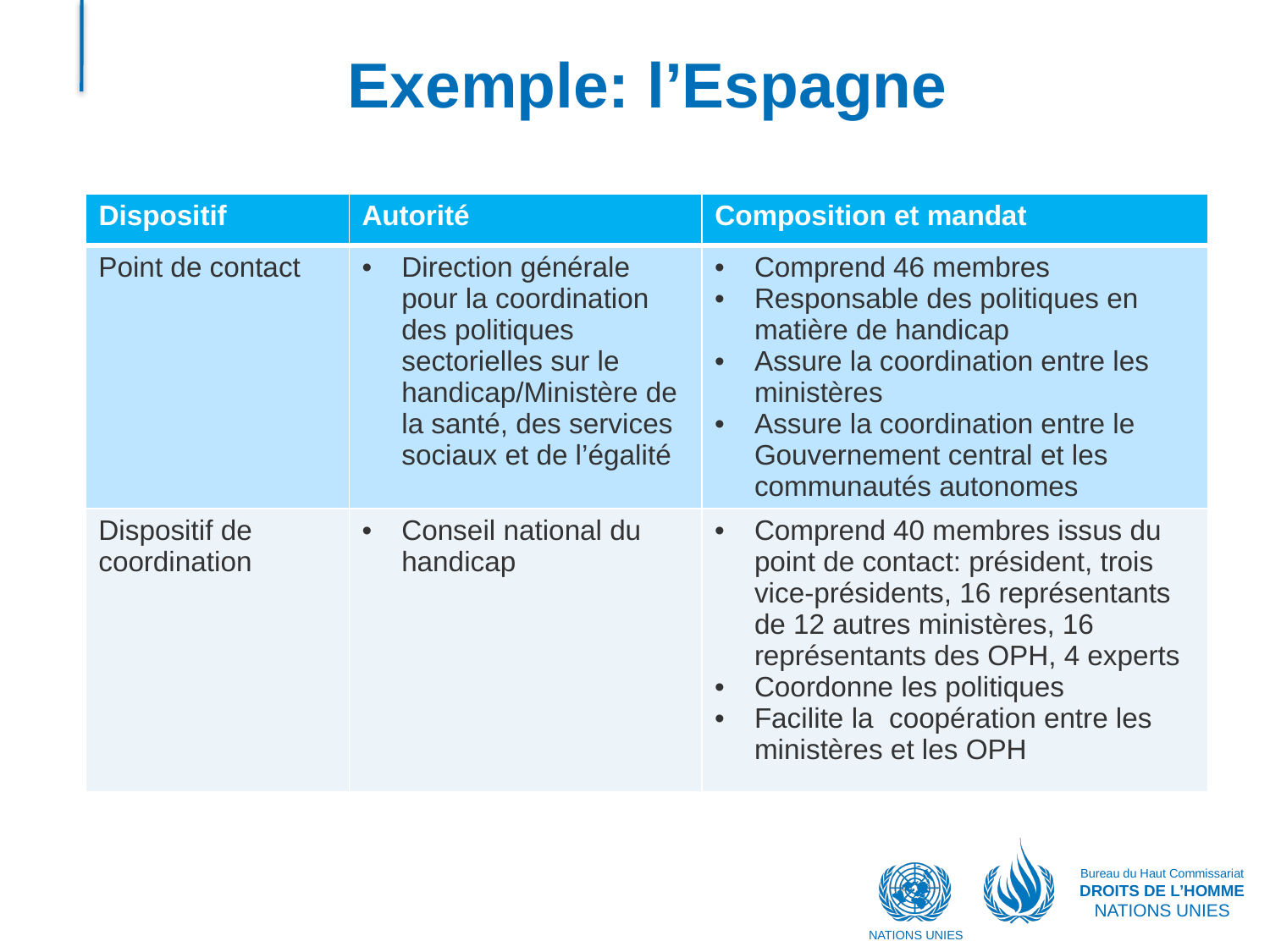

# Exemple: l’Espagne
| Dispositif | Autorité | Composition et mandat |
| --- | --- | --- |
| Point de contact | Direction générale pour la coordination des politiques sectorielles sur le handicap/Ministère de la santé, des services sociaux et de l’égalité | Comprend 46 membres Responsable des politiques en matière de handicap Assure la coordination entre les ministères Assure la coordination entre le Gouvernement central et les communautés autonomes |
| Dispositif de coordination | Conseil national du handicap | Comprend 40 membres issus du point de contact: président, trois vice-présidents, 16 représentants de 12 autres ministères, 16 représentants des OPH, 4 experts Coordonne les politiques Facilite la coopération entre les ministères et les OPH |

Bureau du Haut Commissariat
DROITS DE L’HOMME
NATIONS UNIES
NATIONS UNIES